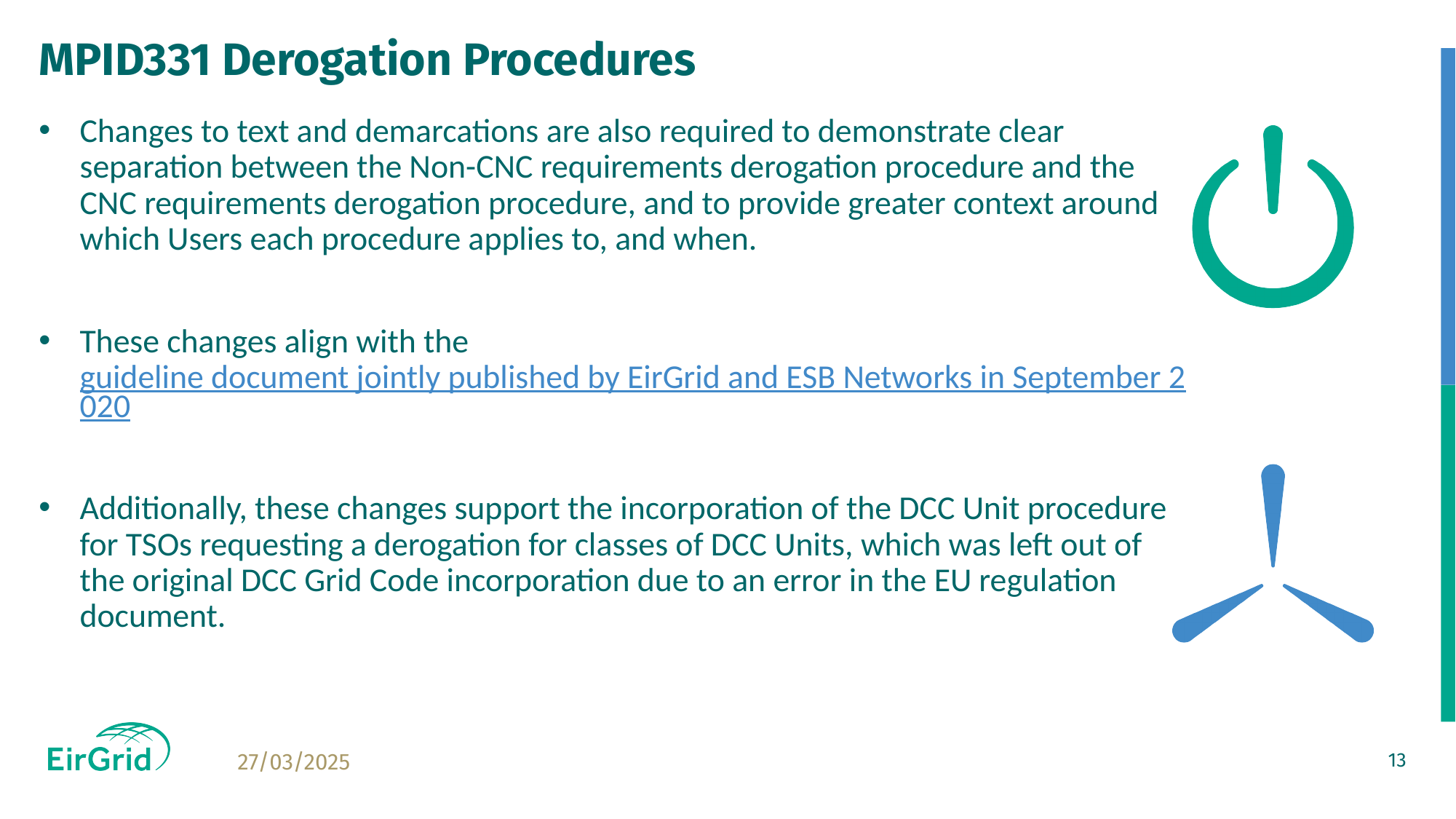

# MPID331 Derogation Procedures
Changes to text and demarcations are also required to demonstrate clear separation between the Non-CNC requirements derogation procedure and the CNC requirements derogation procedure, and to provide greater context around which Users each procedure applies to, and when.

These changes align with the guideline document jointly published by EirGrid and ESB Networks in September 2020

Additionally, these changes support the incorporation of the DCC Unit procedure for TSOs requesting a derogation for classes of DCC Units, which was left out of the original DCC Grid Code incorporation due to an error in the EU regulation document.
13
27/03/2025